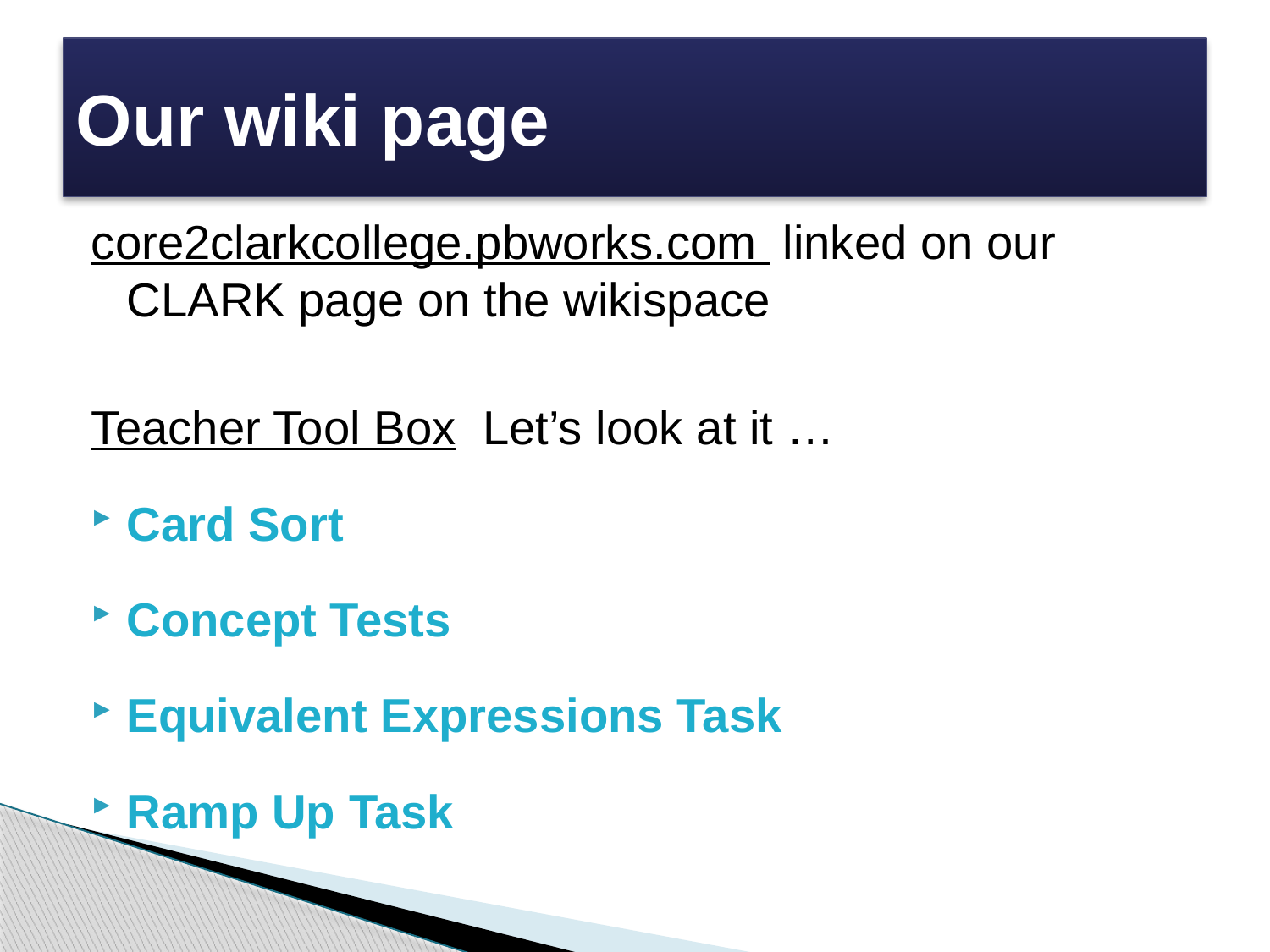

# Our wiki page
core2clarkcollege.pbworks.com  linked on our CLARK page on the wikispace

Teacher Tool Box  Let’s look at it …
Card Sort
Concept Tests
Equivalent Expressions Task
Ramp Up Task